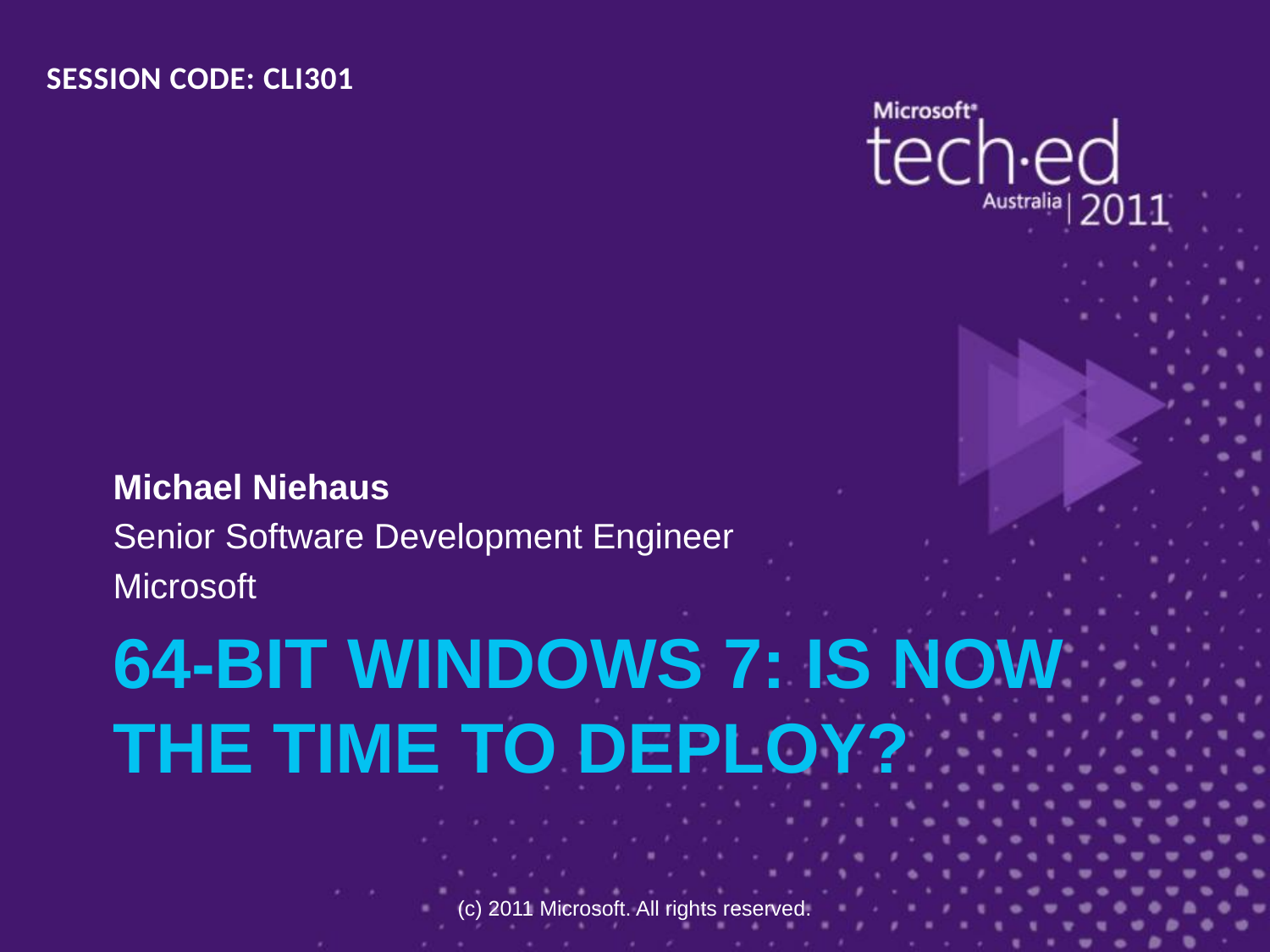

SESSION CODE: CLI301
Michael Niehaus
Senior Software Development Engineer
Microsoft
# 64-bit Windows 7: Is now the time to deploy?
(c) 2011 Microsoft. All rights reserved.